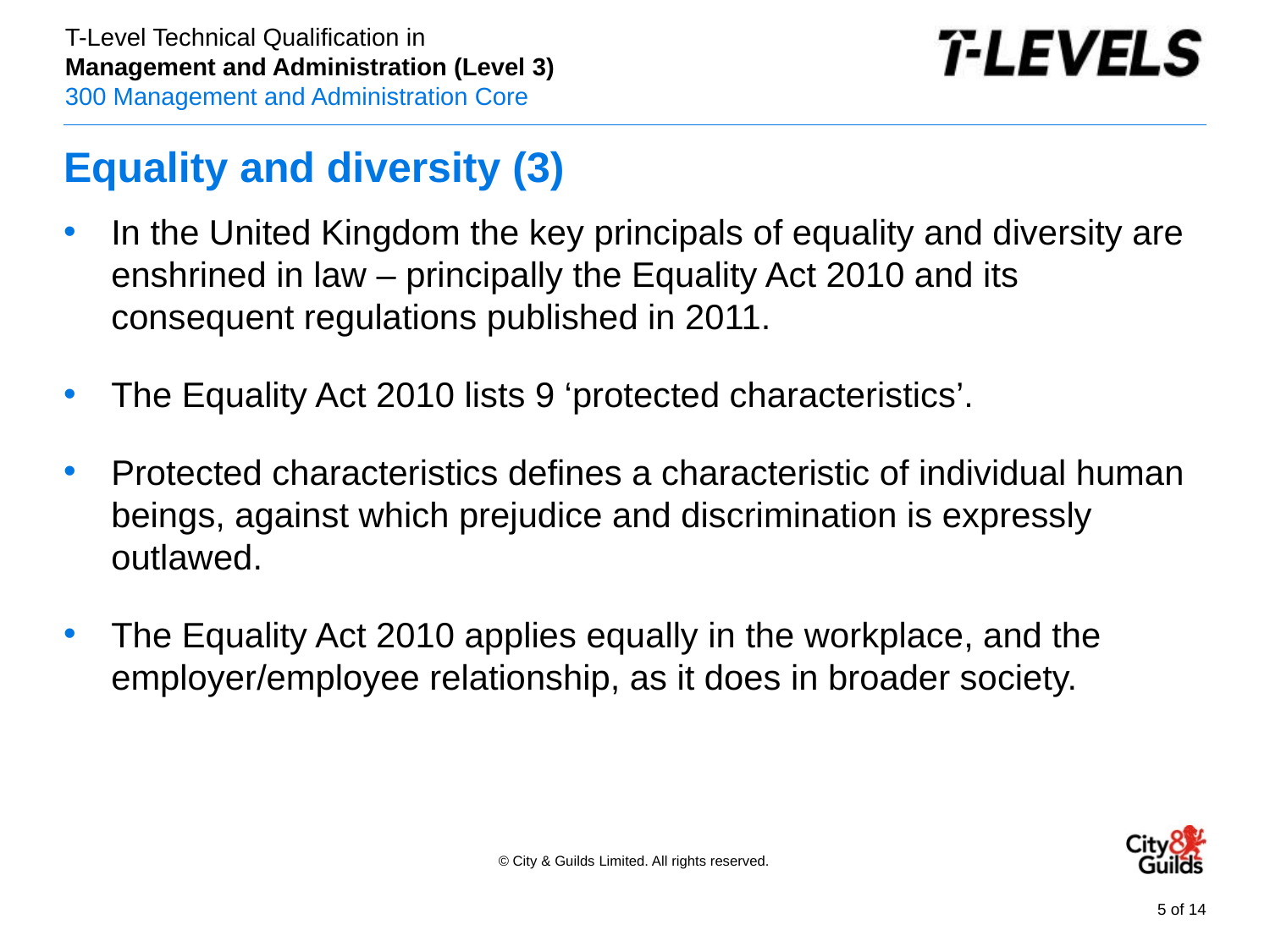

# Equality and diversity (3)
In the United Kingdom the key principals of equality and diversity are enshrined in law – principally the Equality Act 2010 and its consequent regulations published in 2011.
The Equality Act 2010 lists 9 ‘protected characteristics’.
Protected characteristics defines a characteristic of individual human beings, against which prejudice and discrimination is expressly outlawed.
The Equality Act 2010 applies equally in the workplace, and the employer/employee relationship, as it does in broader society.